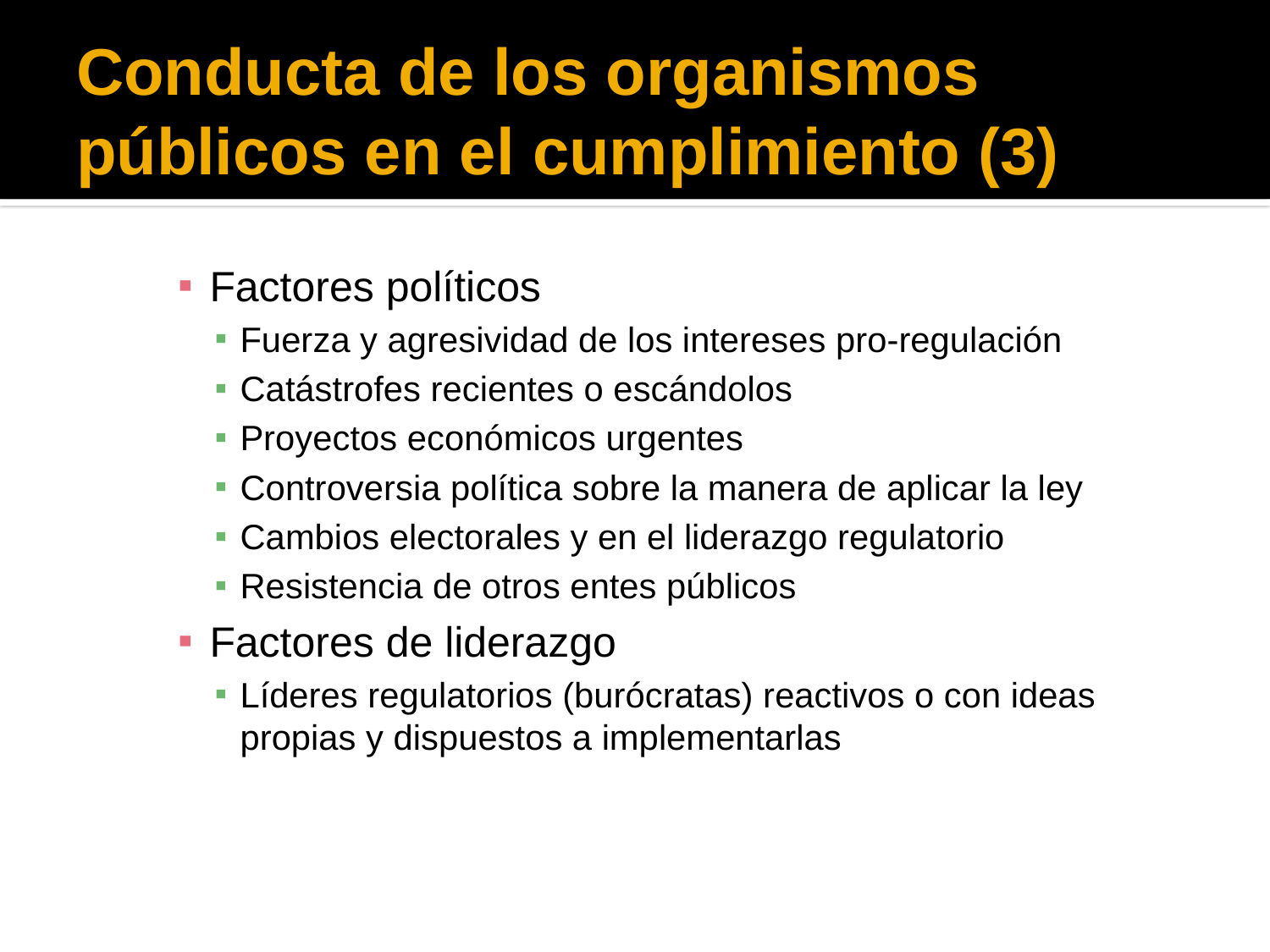

# Conducta de los organismos públicos en el cumplimiento (3)
Factores políticos
Fuerza y agresividad de los intereses pro-regulación
Catástrofes recientes o escándolos
Proyectos económicos urgentes
Controversia política sobre la manera de aplicar la ley
Cambios electorales y en el liderazgo regulatorio
Resistencia de otros entes públicos
Factores de liderazgo
Líderes regulatorios (burócratas) reactivos o con ideas propias y dispuestos a implementarlas